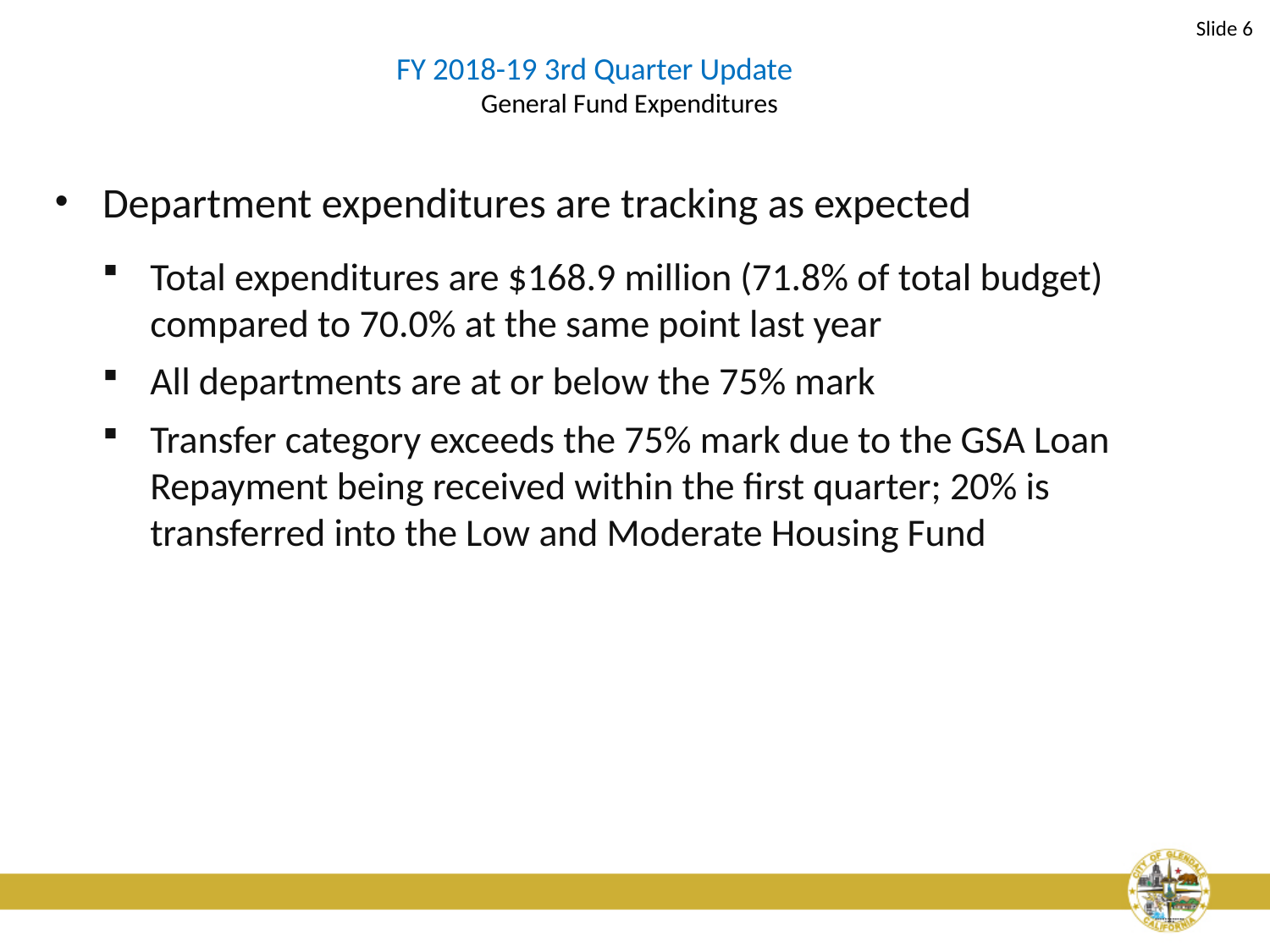

Slide 6
# FY 2018-19 3rd Quarter Update General Fund Expenditures
Department expenditures are tracking as expected
Total expenditures are $168.9 million (71.8% of total budget) compared to 70.0% at the same point last year
All departments are at or below the 75% mark
Transfer category exceeds the 75% mark due to the GSA Loan Repayment being received within the first quarter; 20% is transferred into the Low and Moderate Housing Fund